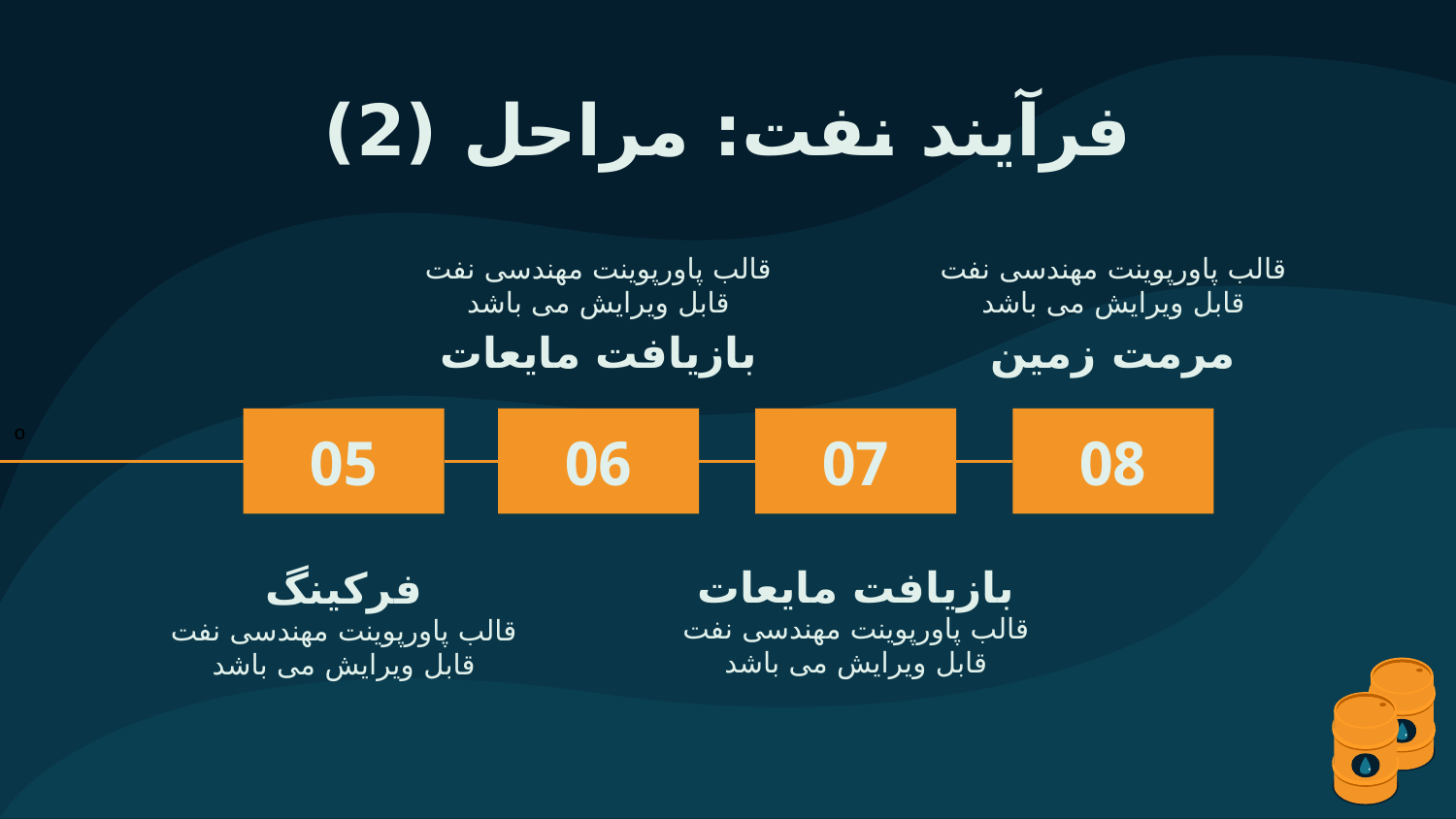

# فرآیند نفت: مراحل (2)
قالب پاورپوینت مهندسی نفت قابل ویرایش می باشد
قالب پاورپوینت مهندسی نفت قابل ویرایش می باشد
بازیافت مایعات
مرمت زمین
05
06
07
08
بازیافت مایعات
فرکینگ
قالب پاورپوینت مهندسی نفت قابل ویرایش می باشد
قالب پاورپوینت مهندسی نفت قابل ویرایش می باشد